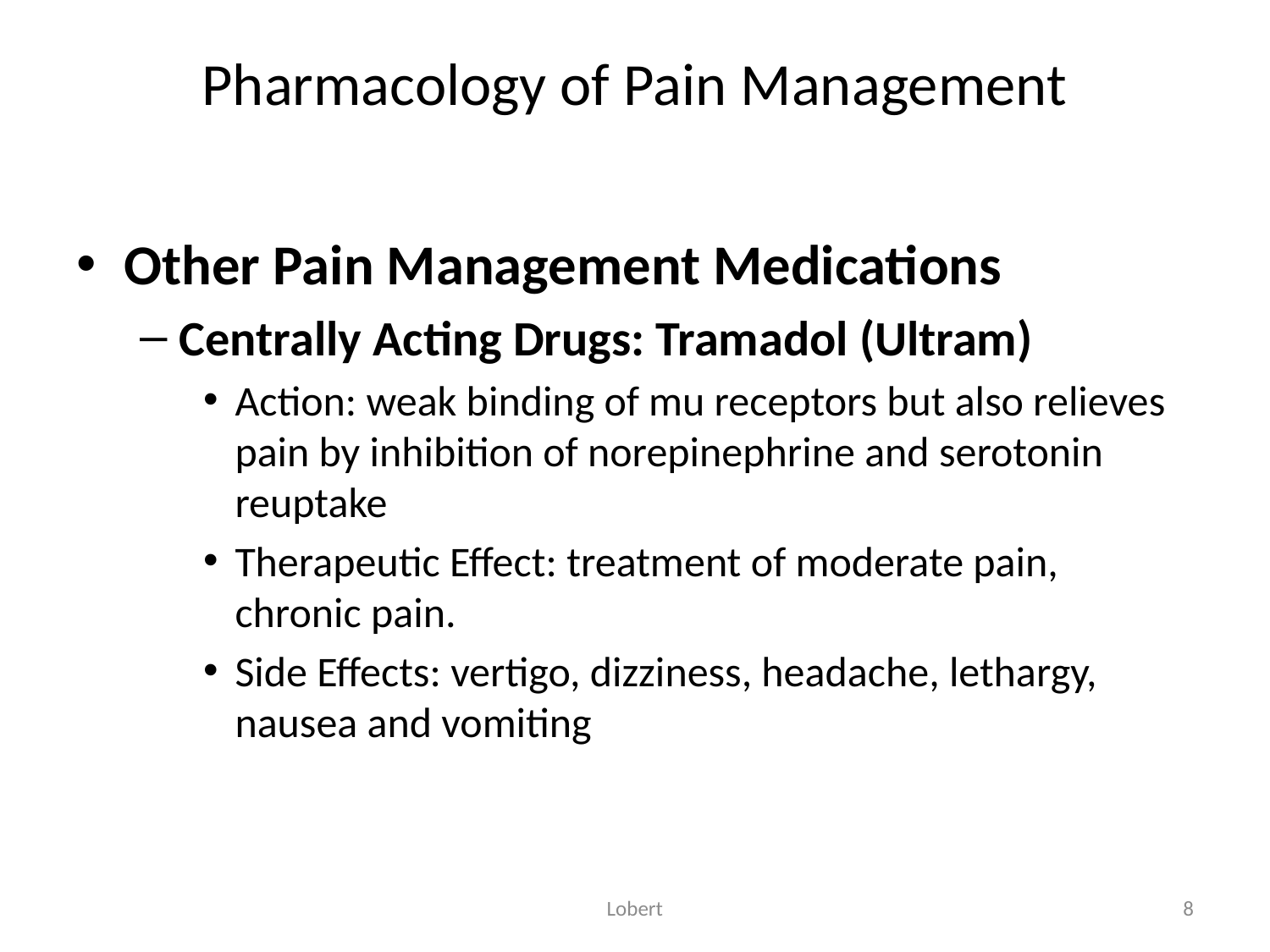

# Pharmacology of Pain Management
Other Pain Management Medications
Centrally Acting Drugs: Tramadol (Ultram)
Action: weak binding of mu receptors but also relieves pain by inhibition of norepinephrine and serotonin reuptake
Therapeutic Effect: treatment of moderate pain, chronic pain.
Side Effects: vertigo, dizziness, headache, lethargy, nausea and vomiting

Lobert
8